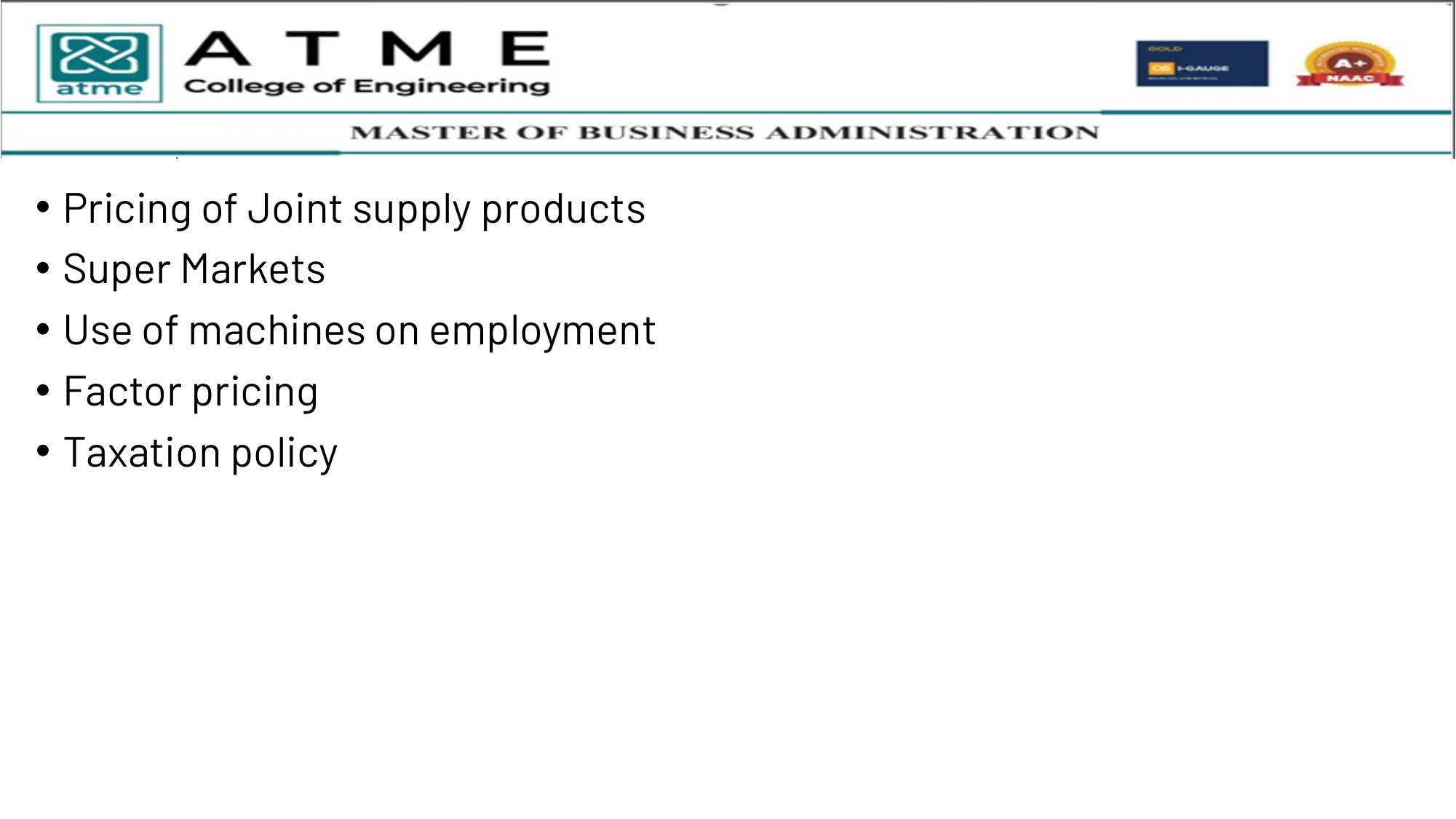

Pricing of Joint supply products
Super Markets
Use of machines on employment
Factor pricing
Taxation policy